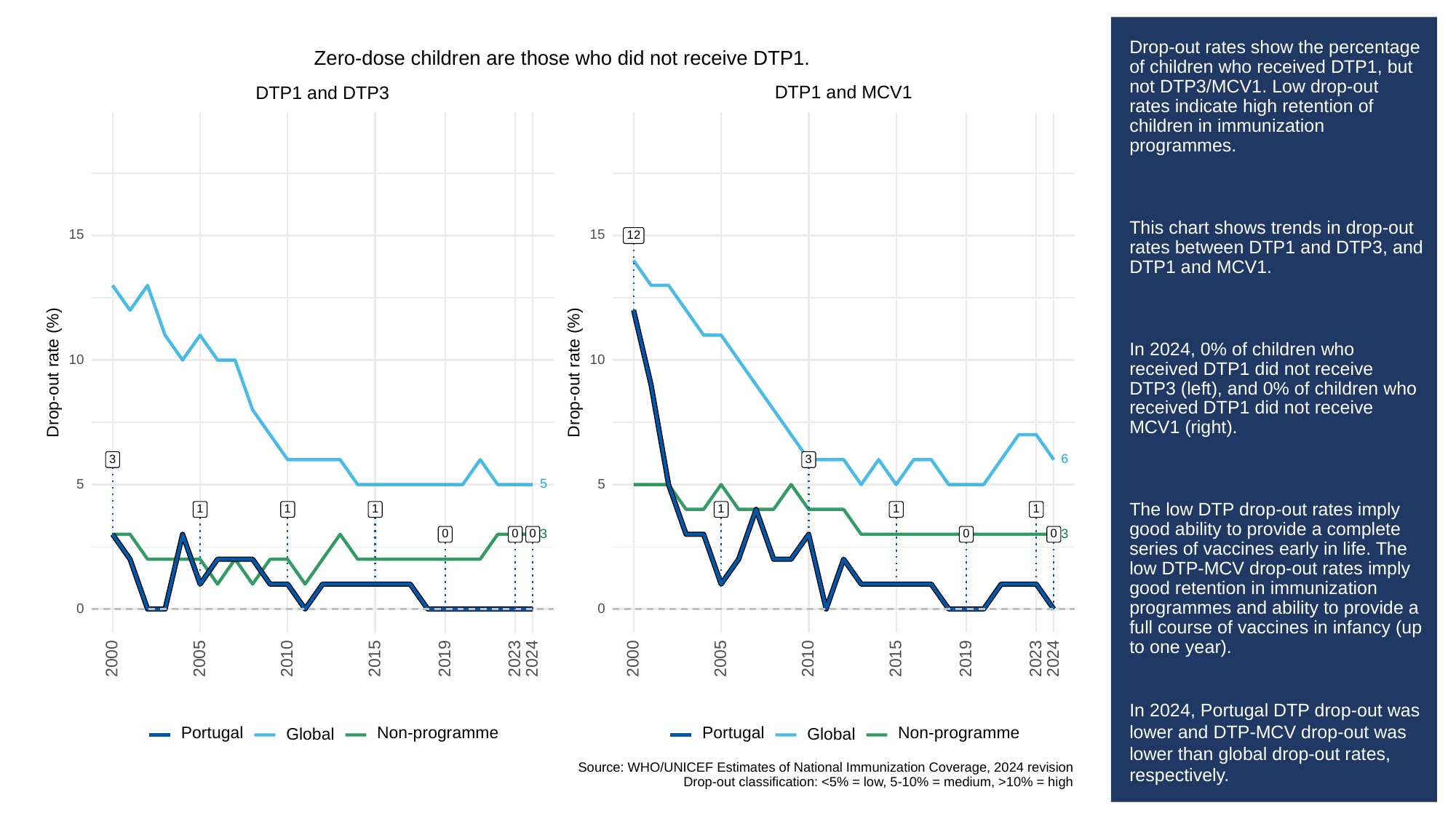

# Drop-out rates show the percentage of children who received DTP1, but not DTP3/MCV1. Low drop-out rates indicate high retention of children in immunization programmes.

This chart shows trends in drop-out rates between DTP1 and DTP3, and DTP1 and MCV1.

In 2024, 0% of children who received DTP1 did not receive DTP3 (left), and 0% of children who received DTP1 did not receive MCV1 (right).

The low DTP drop-out rates imply good ability to provide a complete series of vaccines early in life. The low DTP-MCV drop-out rates imply good retention in immunization programmes and ability to provide a full course of vaccines in infancy (up to one year).

In 2024, Portugal DTP drop-out was lower and DTP-MCV drop-out was lower than global drop-out rates, respectively.

Zero-dose children are those who did not receive DTP1.
DTP1 and MCV1
DTP1 and DTP3

15
15
12

10
10

Drop-out rate (%)
Drop-out rate (%)

6
3
3

5
5
5

1
1
1
1
1
1

3
3
0
0
0
0
0

0
0

2023
2023
2000
2005
2010
2015
2019
2024
2000
2005
2010
2015
2019
2024
Portugal
Non-programme
Portugal
Non-programme
Global
Global

Source: WHO/UNICEF Estimates of National Immunization Coverage, 2024 revision
Drop-out classification: <5% = low, 5-10% = medium, >10% = high